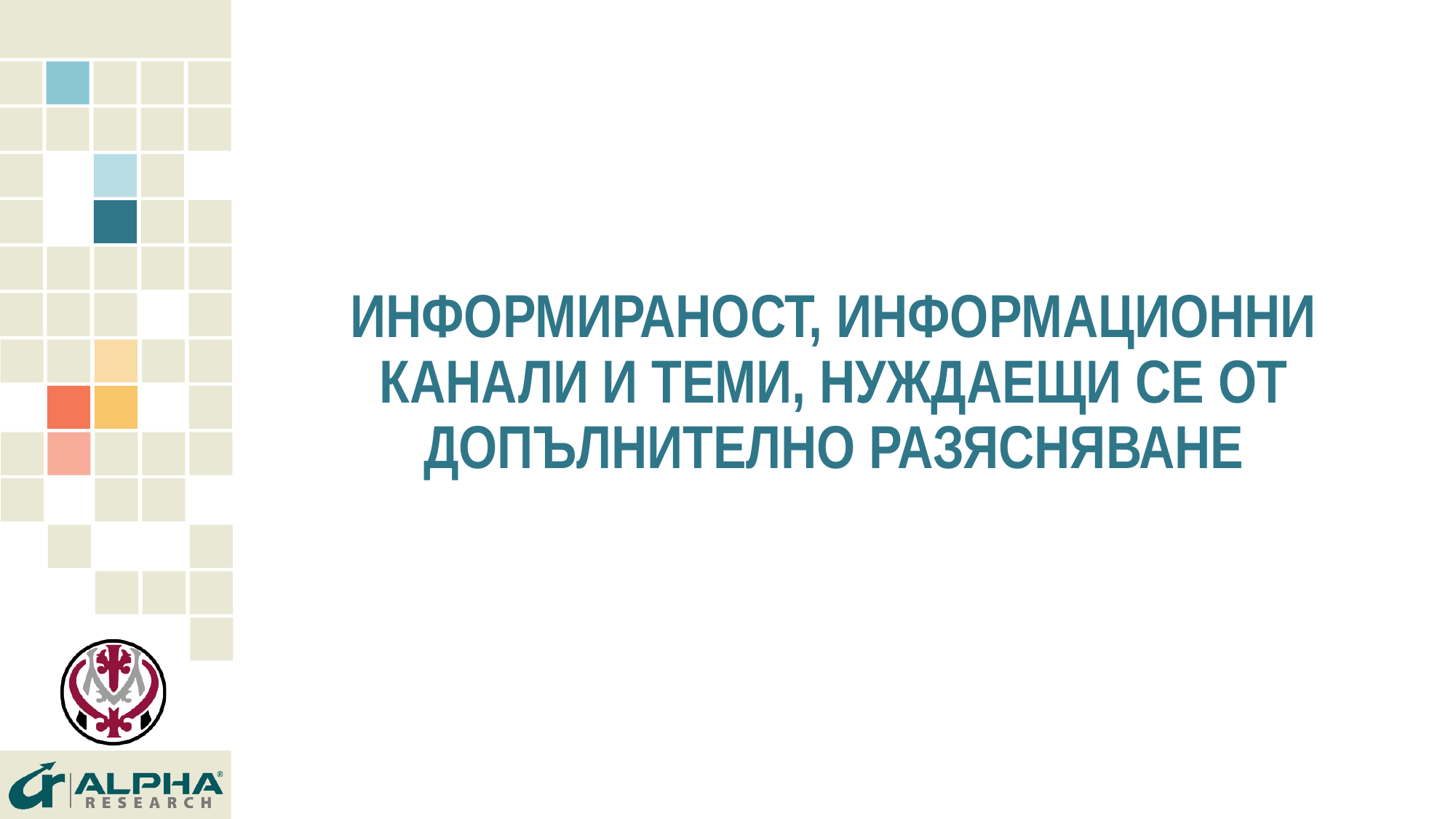

# Информираност, информационни канали и теми, нуждаещи се от допълнително разясняване